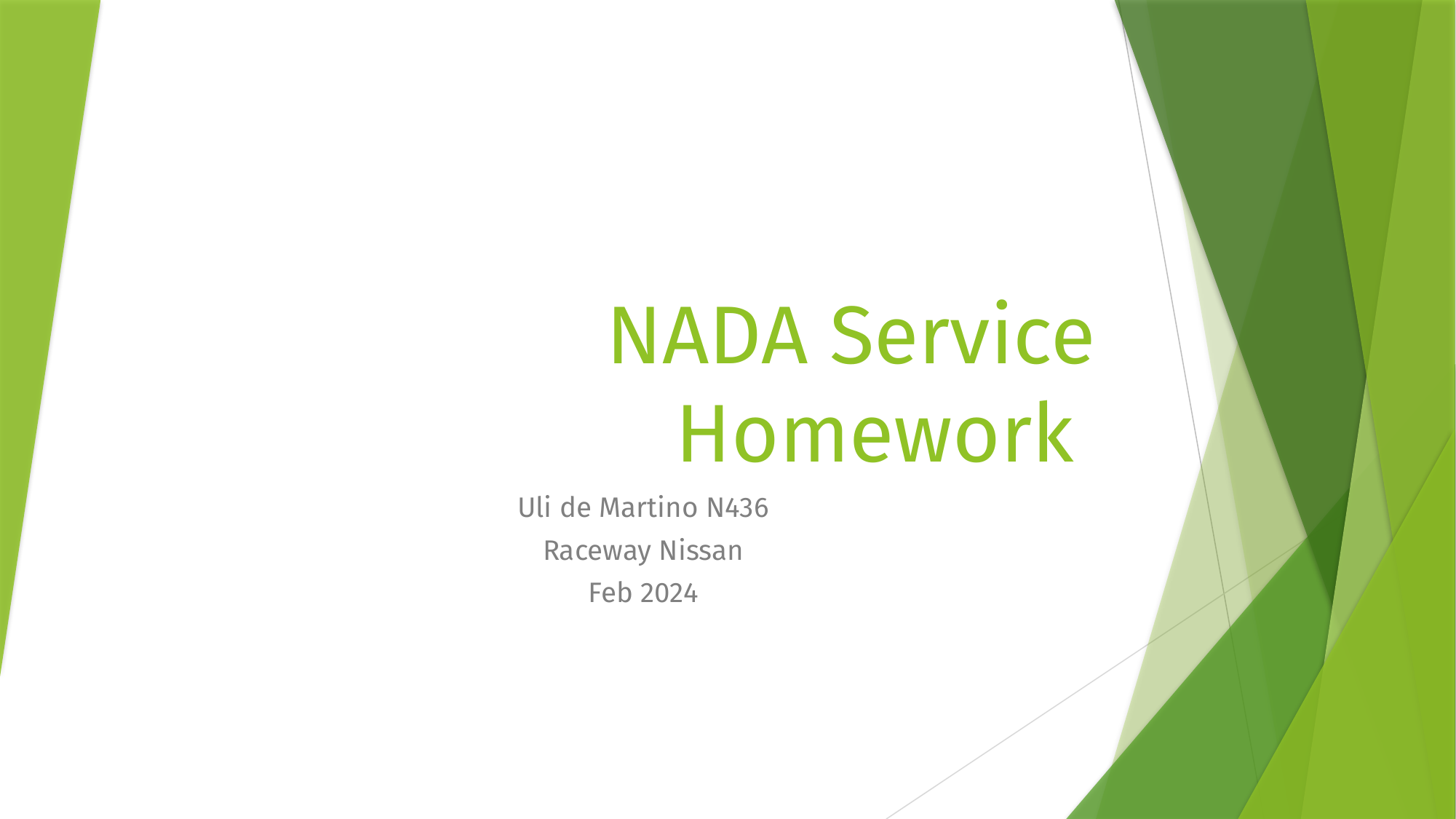

# NADA Service Homework
Uli de Martino N436
Raceway Nissan
Feb 2024